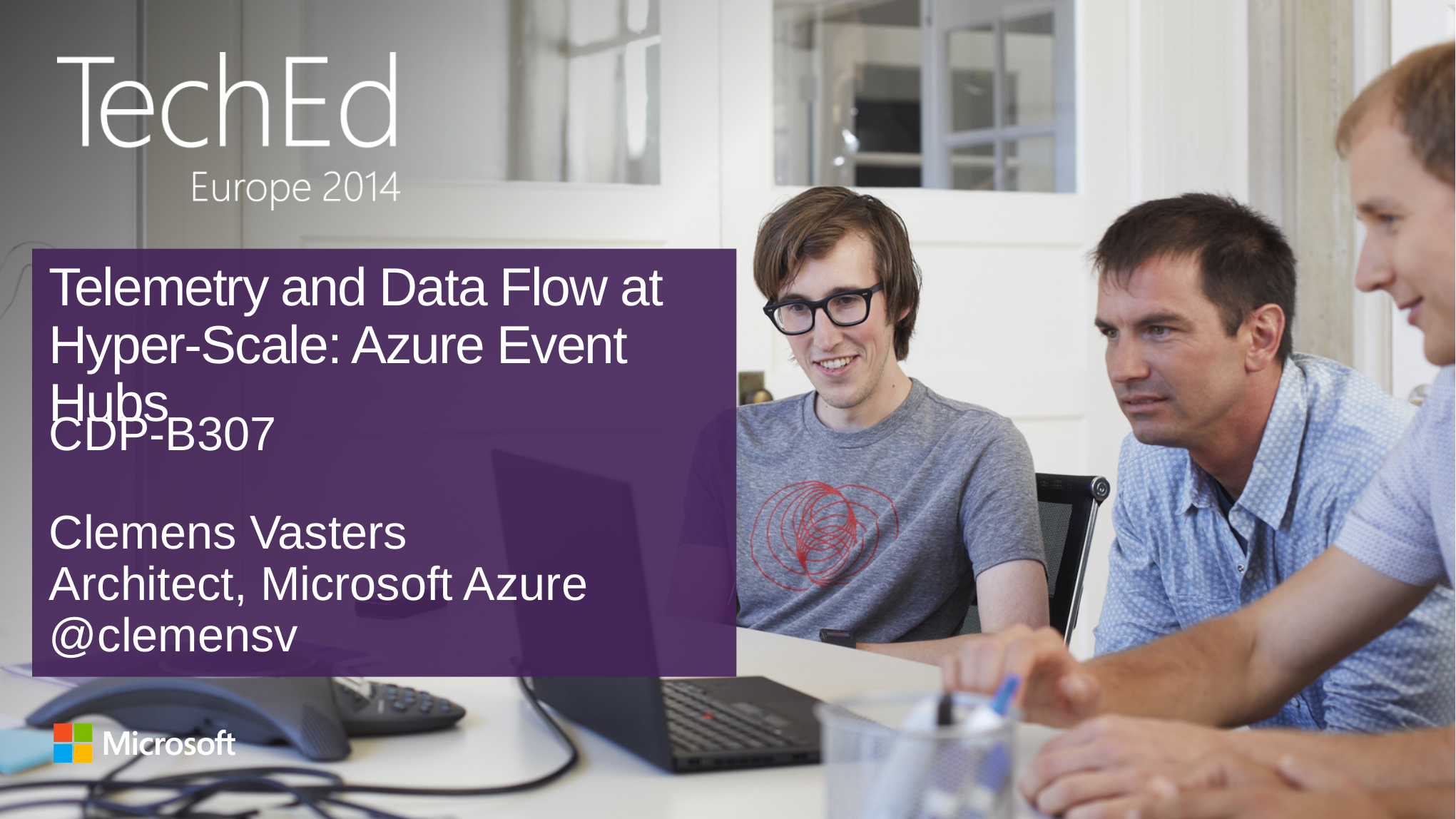

# Telemetry and Data Flow at Hyper-Scale: Azure Event Hubs
CDP-B307
Clemens Vasters
Architect, Microsoft Azure
@clemensv